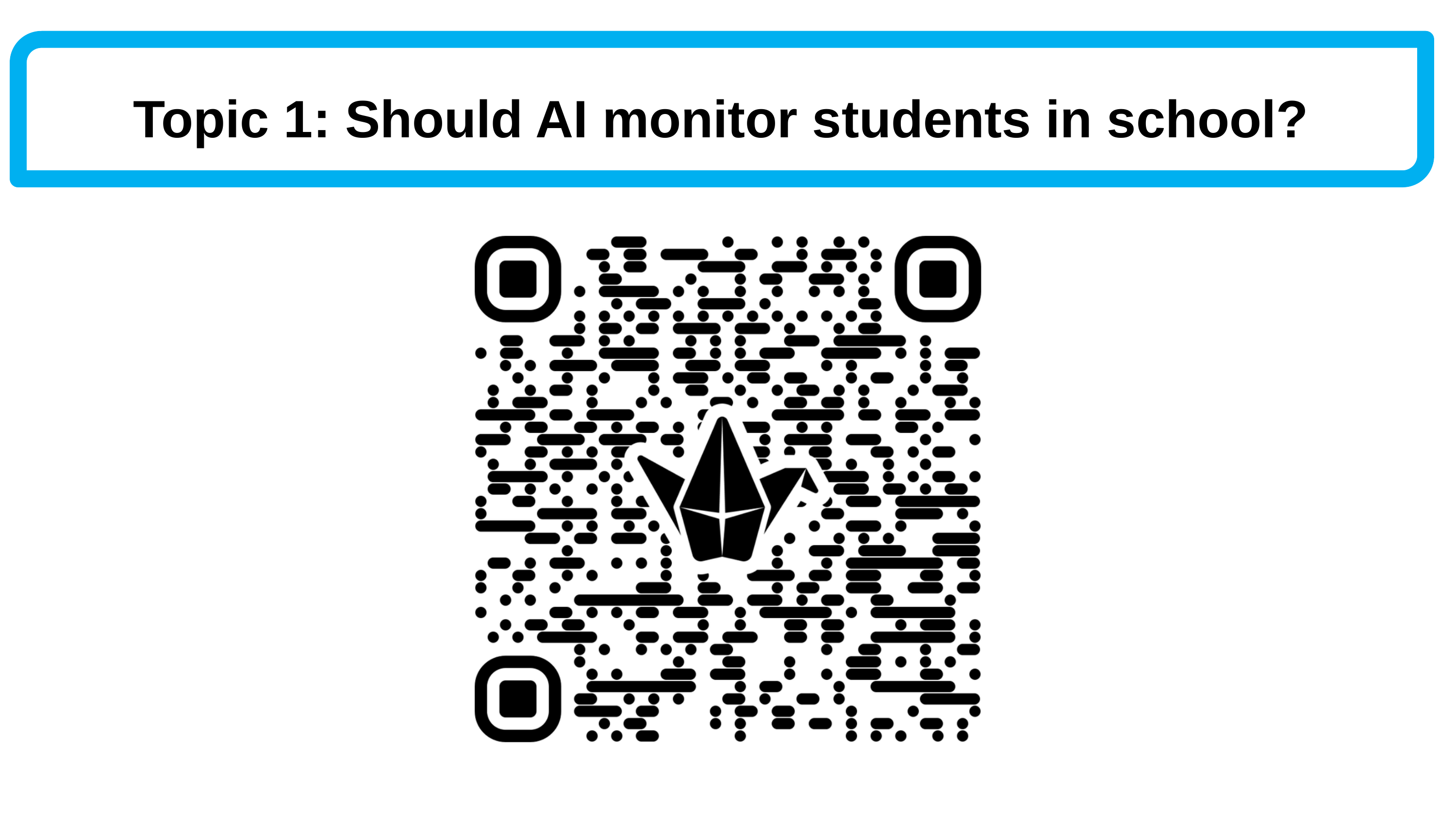

Topic 1: Should AI monitor students in school?